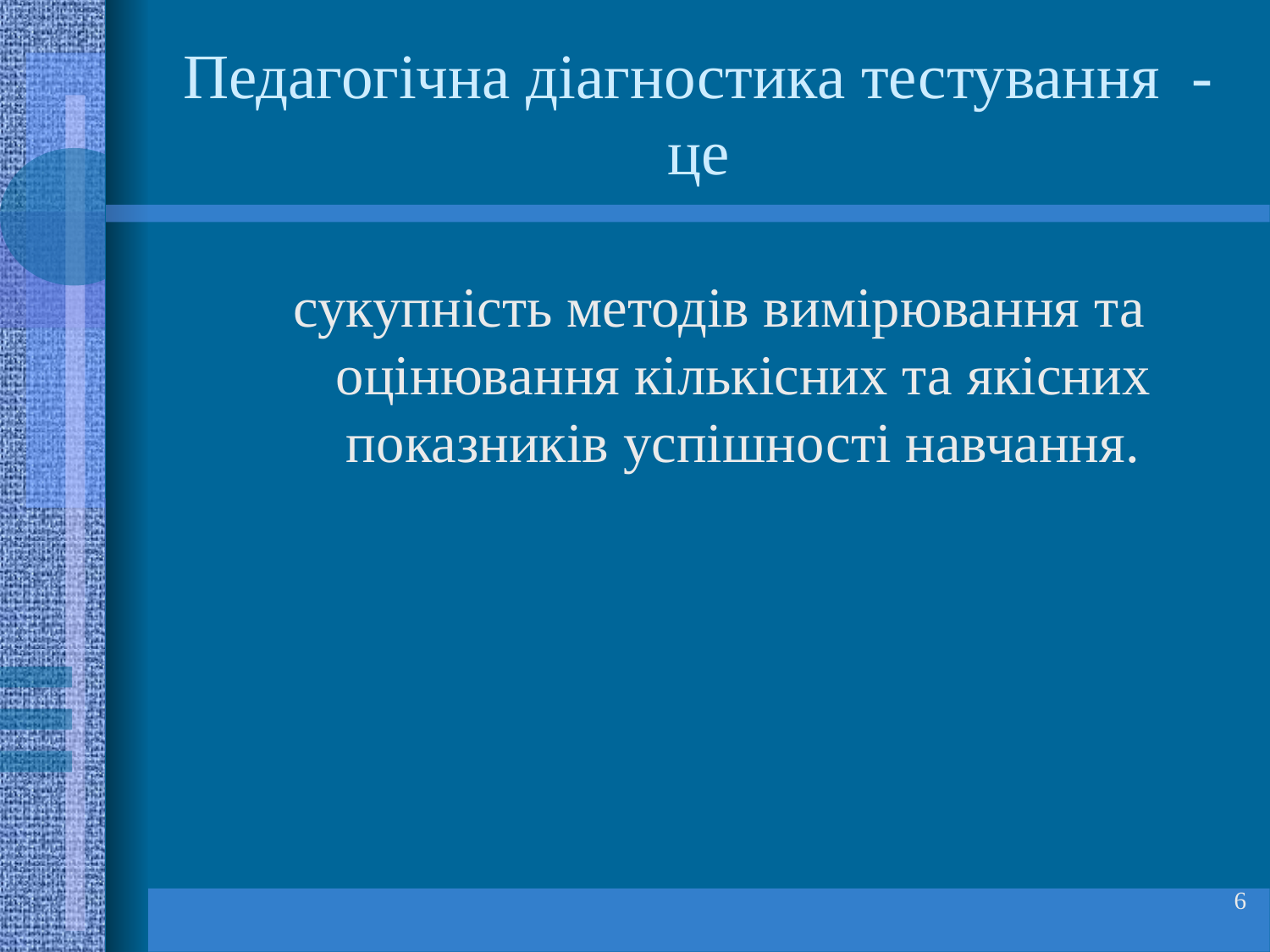

# Педагогічна діагностика тестування  - це
сукупність методів вимірювання та оцінювання кількісних та якісних показників успішності навчання.
6